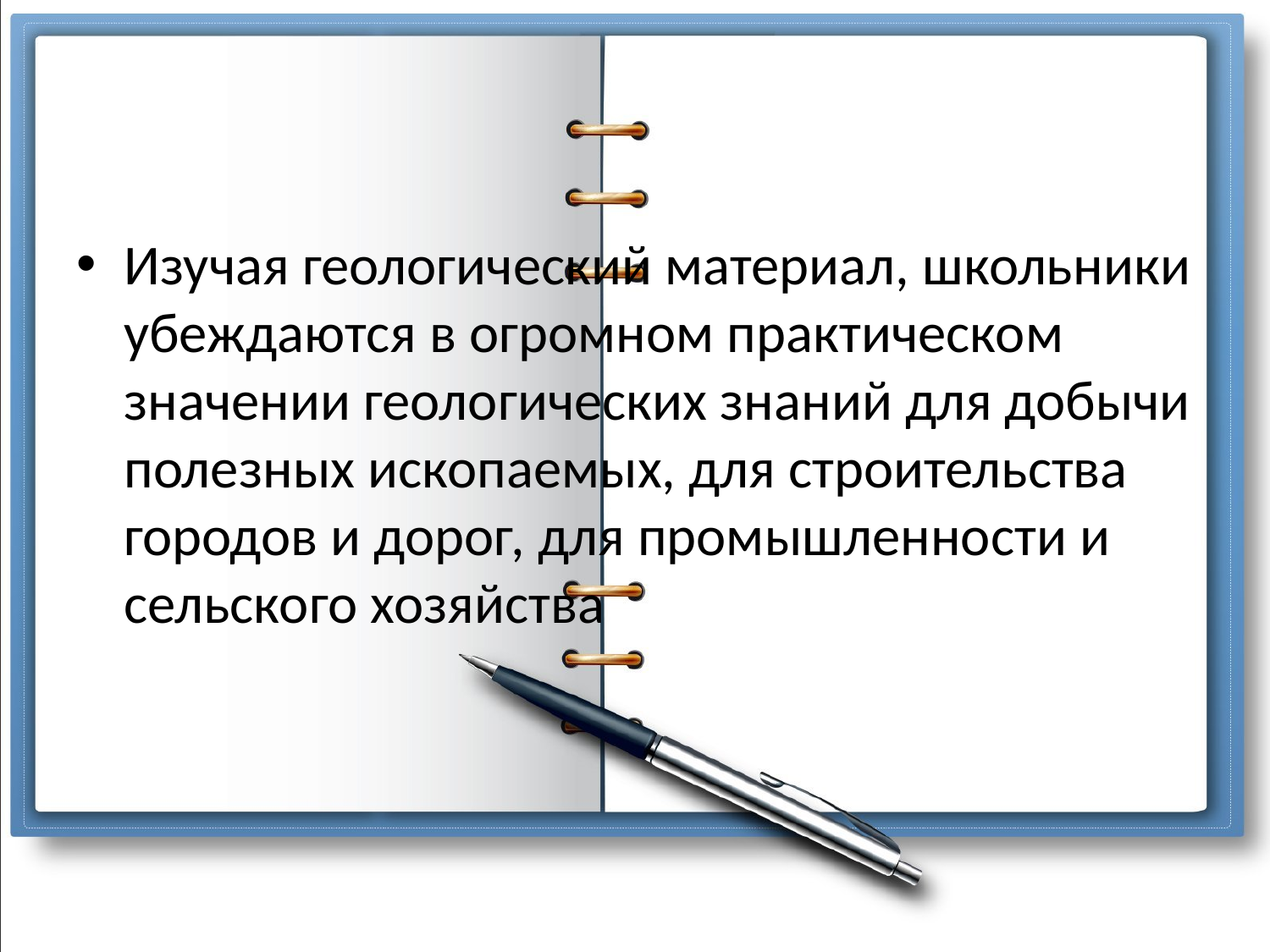

#
Изучая геологический материал, школьники убеждаются в огромном практическом значении геологических знаний для добычи полезных ископаемых, для строительства городов и дорог, для промышленности и сельского хозяйства